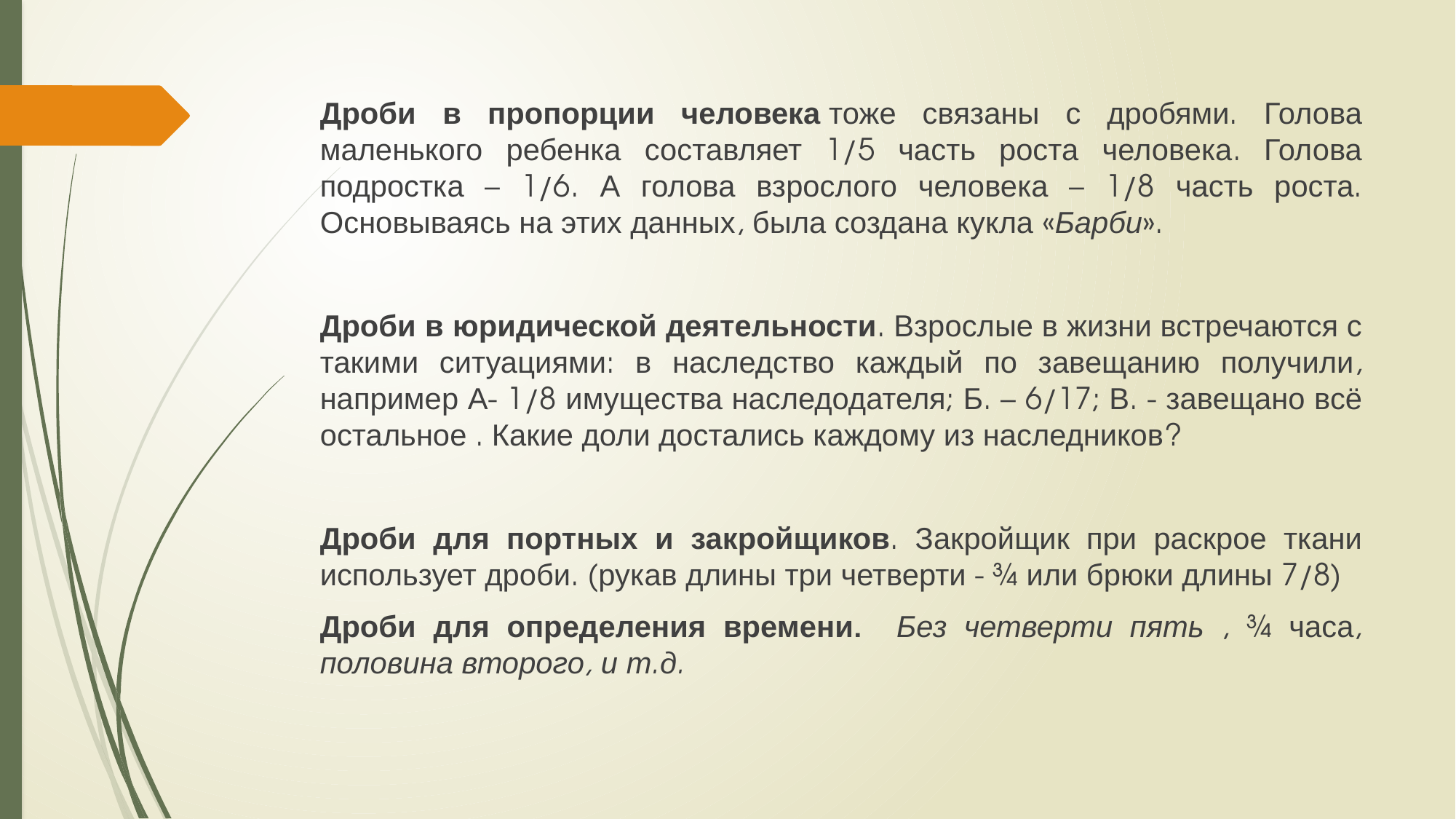

#
Дроби в пропорции человека тоже связаны с дробями. Голова маленького ребенка составляет 1/5 часть роста человека. Голова подростка – 1/6. А голова взрослого человека – 1/8 часть роста. Основываясь на этих данных, была создана кукла «Барби».

Дроби в юридической деятельности. Взрослые в жизни встречаются с такими ситуациями: в наследство каждый по завещанию получили, например А- 1/8 имущества наследодателя; Б. – 6/17; В. - завещано всё остальное . Какие доли достались каждому из наследников?

Дроби для портных и закройщиков. Закройщик при раскрое ткани использует дроби. (рукав длины три четверти - ¾ или брюки длины 7/8)
Дроби для определения времени.  Без четверти пять , ¾ часа, половина второго, и т.д.